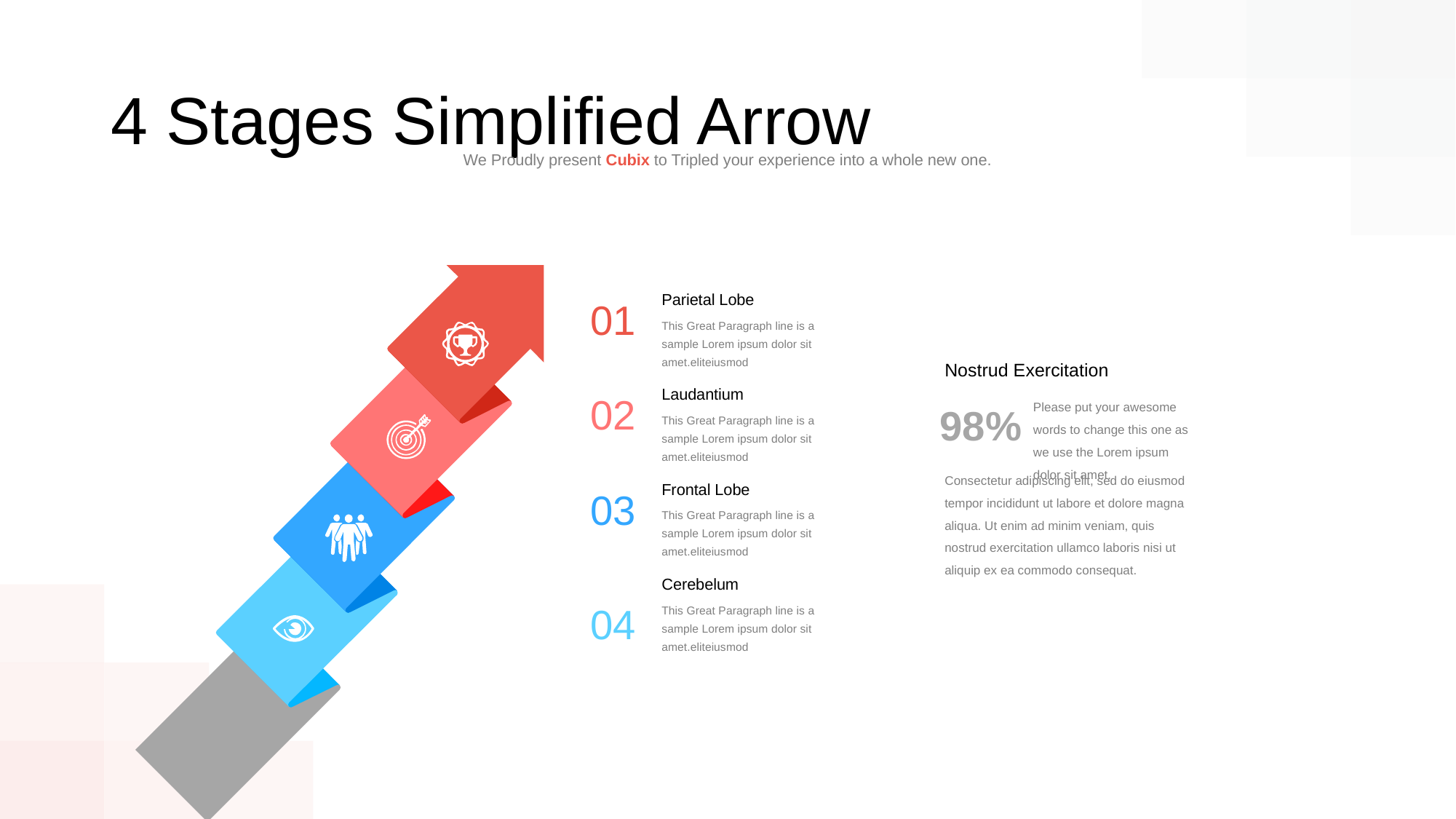

# 4 Stages Simplified Arrow
We Proudly present Cubix to Tripled your experience into a whole new one.

Parietal Lobe
This Great Paragraph line is a sample Lorem ipsum dolor sit amet.eliteiusmod
01

Nostrud Exercitation
Laudantium
This Great Paragraph line is a sample Lorem ipsum dolor sit amet.eliteiusmod
02
Please put your awesome words to change this one as we use the Lorem ipsum dolor sit amet.
98%
Consectetur adipiscing elit, sed do eiusmod tempor incididunt ut labore et dolore magna aliqua. Ut enim ad minim veniam, quis nostrud exercitation ullamco laboris nisi ut aliquip ex ea commodo consequat.

Frontal Lobe
This Great Paragraph line is a sample Lorem ipsum dolor sit amet.eliteiusmod
03

Cerebelum
This Great Paragraph line is a sample Lorem ipsum dolor sit amet.eliteiusmod
04